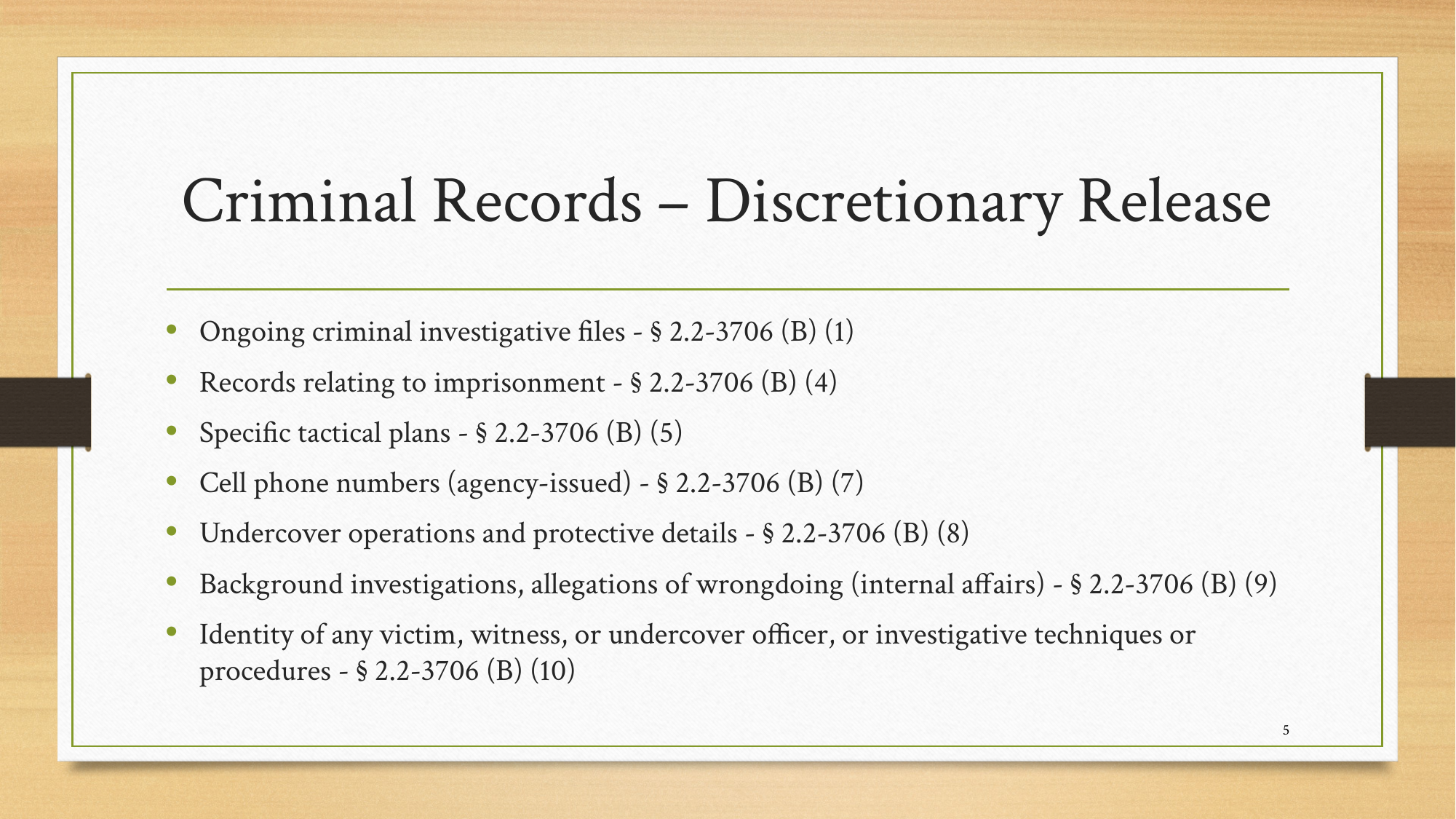

# Criminal Records – Discretionary Release
Ongoing criminal investigative files - § 2.2-3706 (B) (1)
Records relating to imprisonment - § 2.2-3706 (B) (4)
Specific tactical plans - § 2.2-3706 (B) (5)
Cell phone numbers (agency-issued) - § 2.2-3706 (B) (7)
Undercover operations and protective details - § 2.2-3706 (B) (8)
Background investigations, allegations of wrongdoing (internal affairs) - § 2.2-3706 (B) (9)
Identity of any victim, witness, or undercover officer, or investigative techniques or procedures - § 2.2-3706 (B) (10)
5